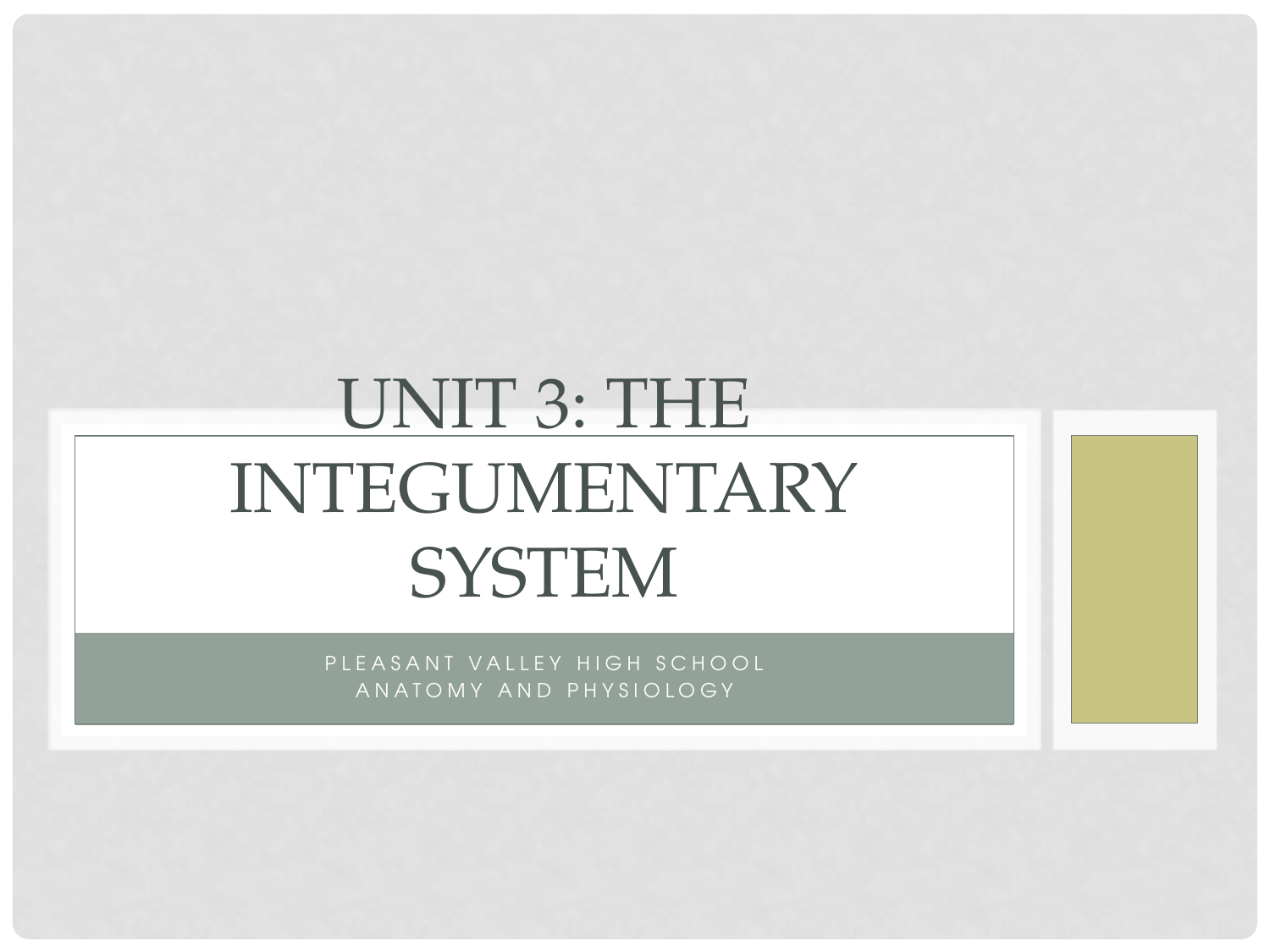

# Unit 3: the Integumentary System
Pleasant Valley High School
Anatomy and Physiology